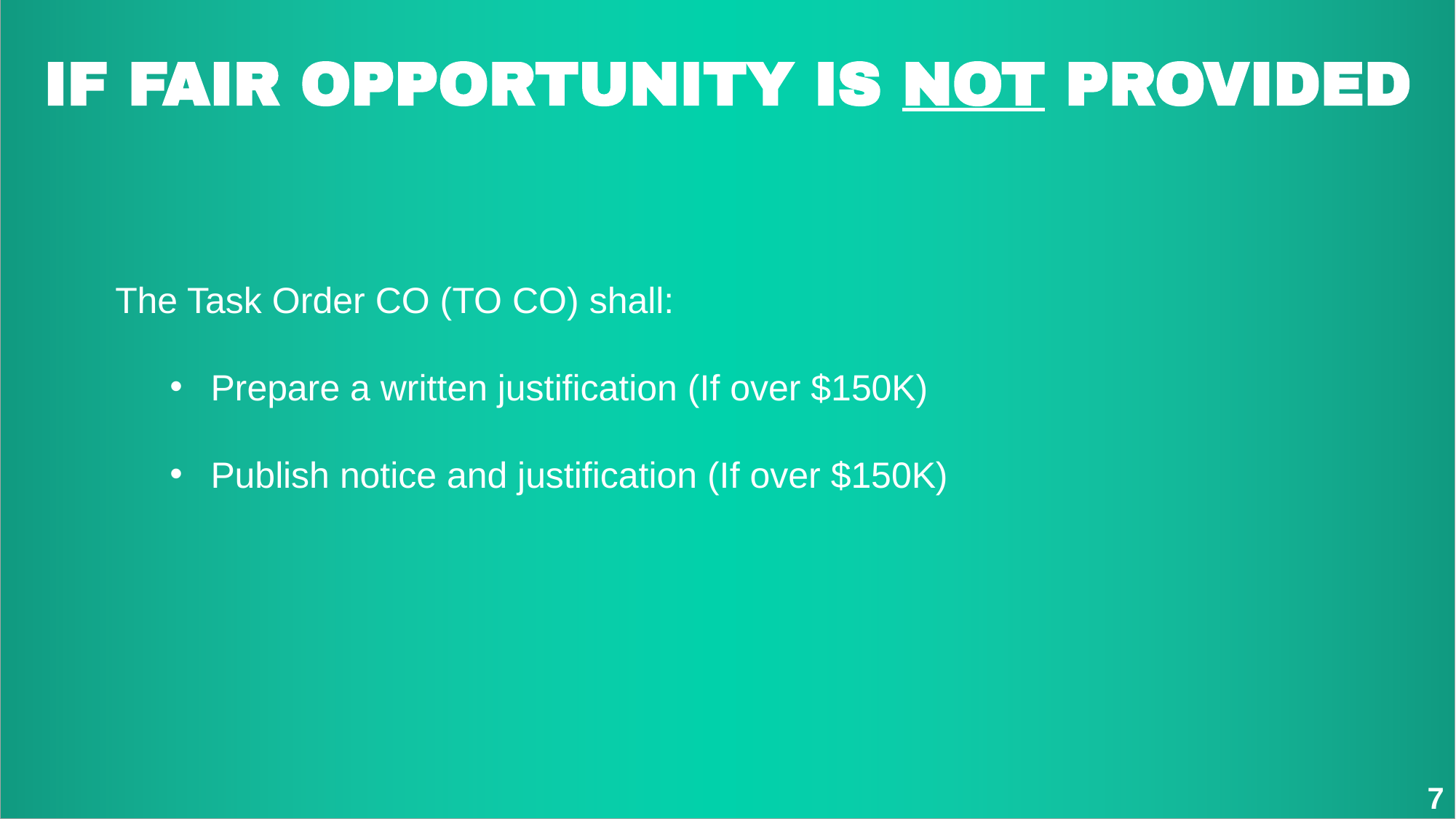

IF FAIR OPPORTUNITY IS NOT PROVIDED
The Task Order CO (TO CO) shall:

Prepare a written justification (If over $150K)
Publish notice and justification (If over $150K)

7